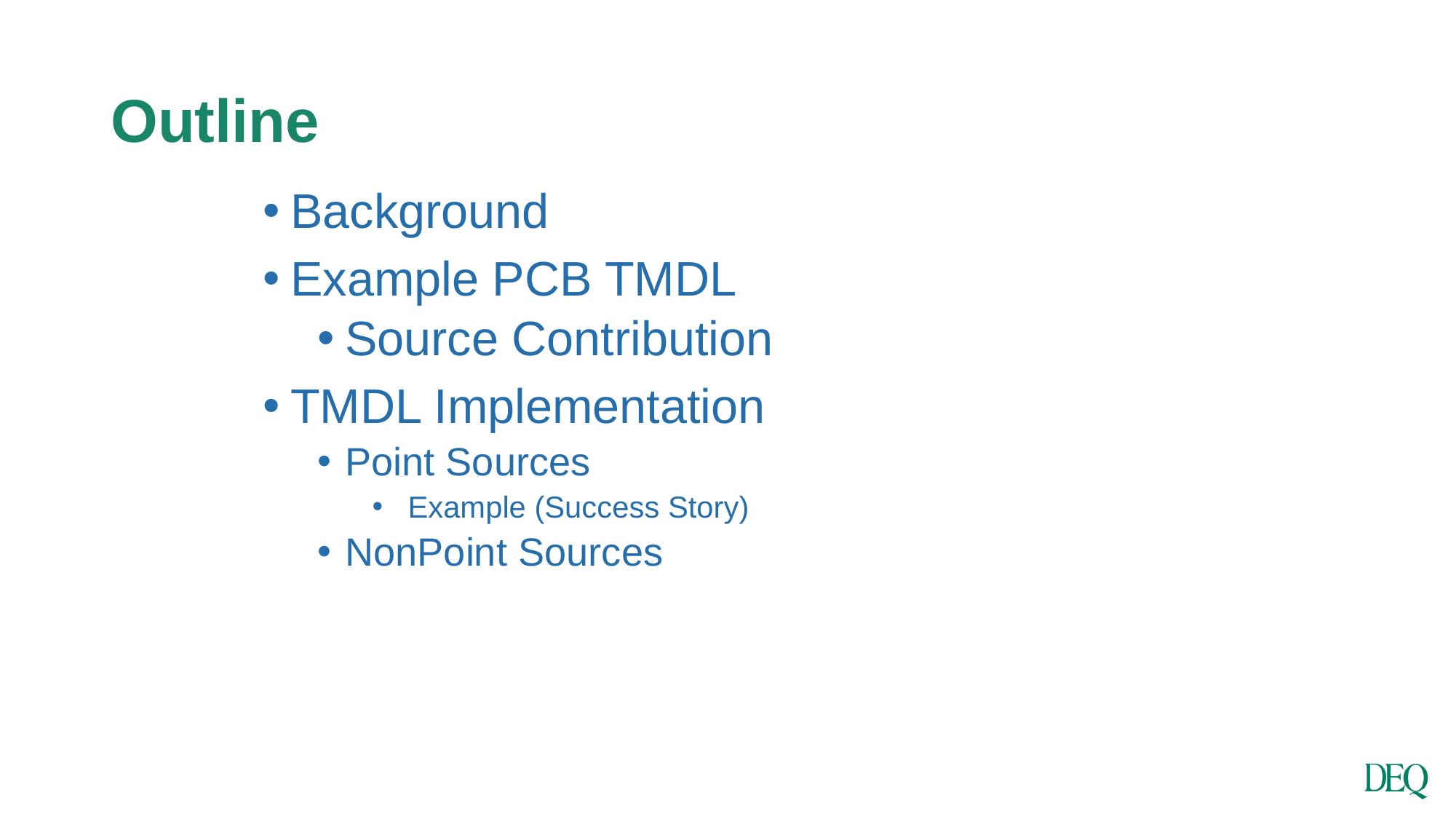

# Outline
Background
Example PCB TMDL
Source Contribution
TMDL Implementation
Point Sources
 Example (Success Story)
NonPoint Sources